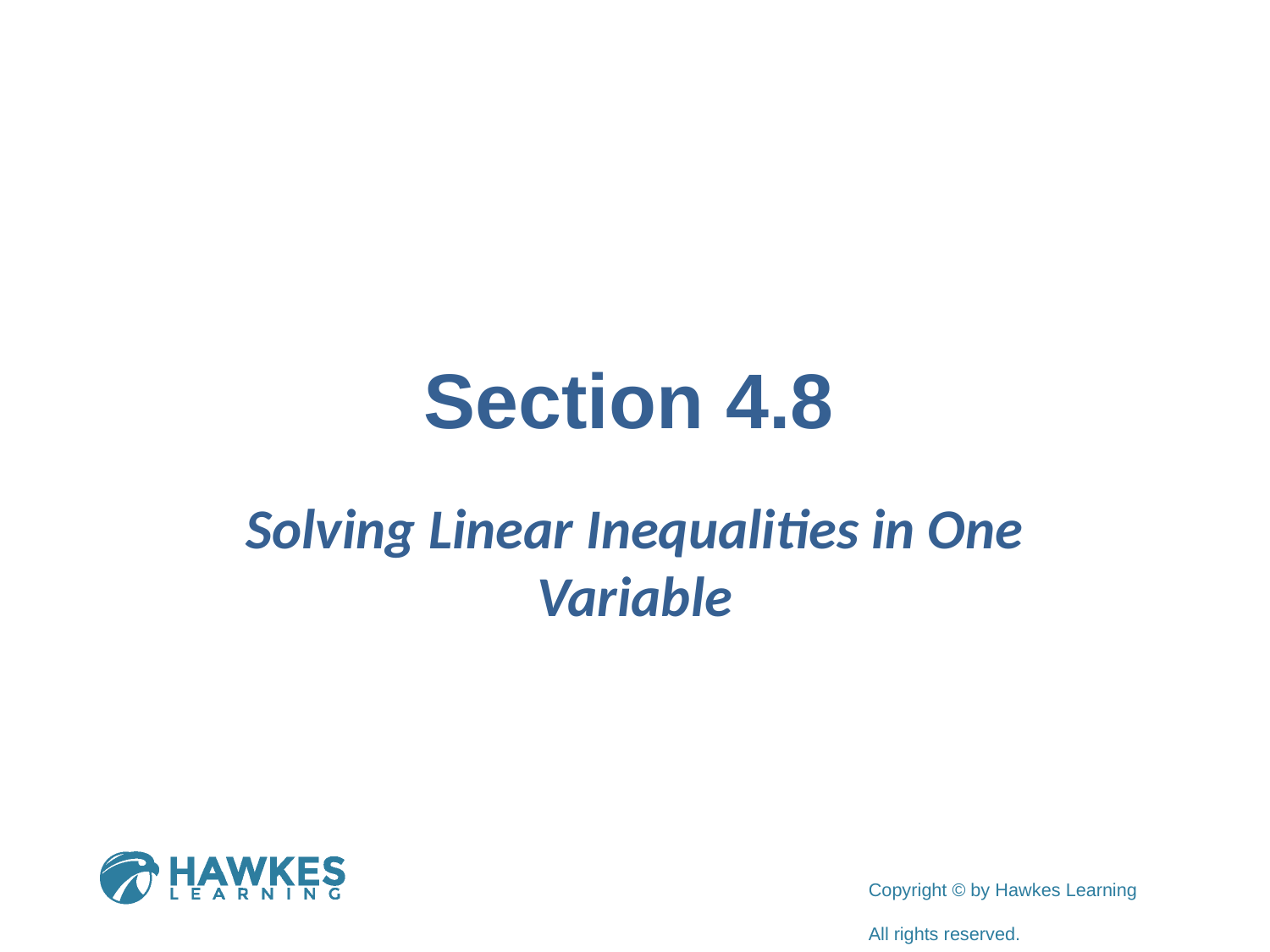

# Section 4.8
Solving Linear Inequalities in One Variable